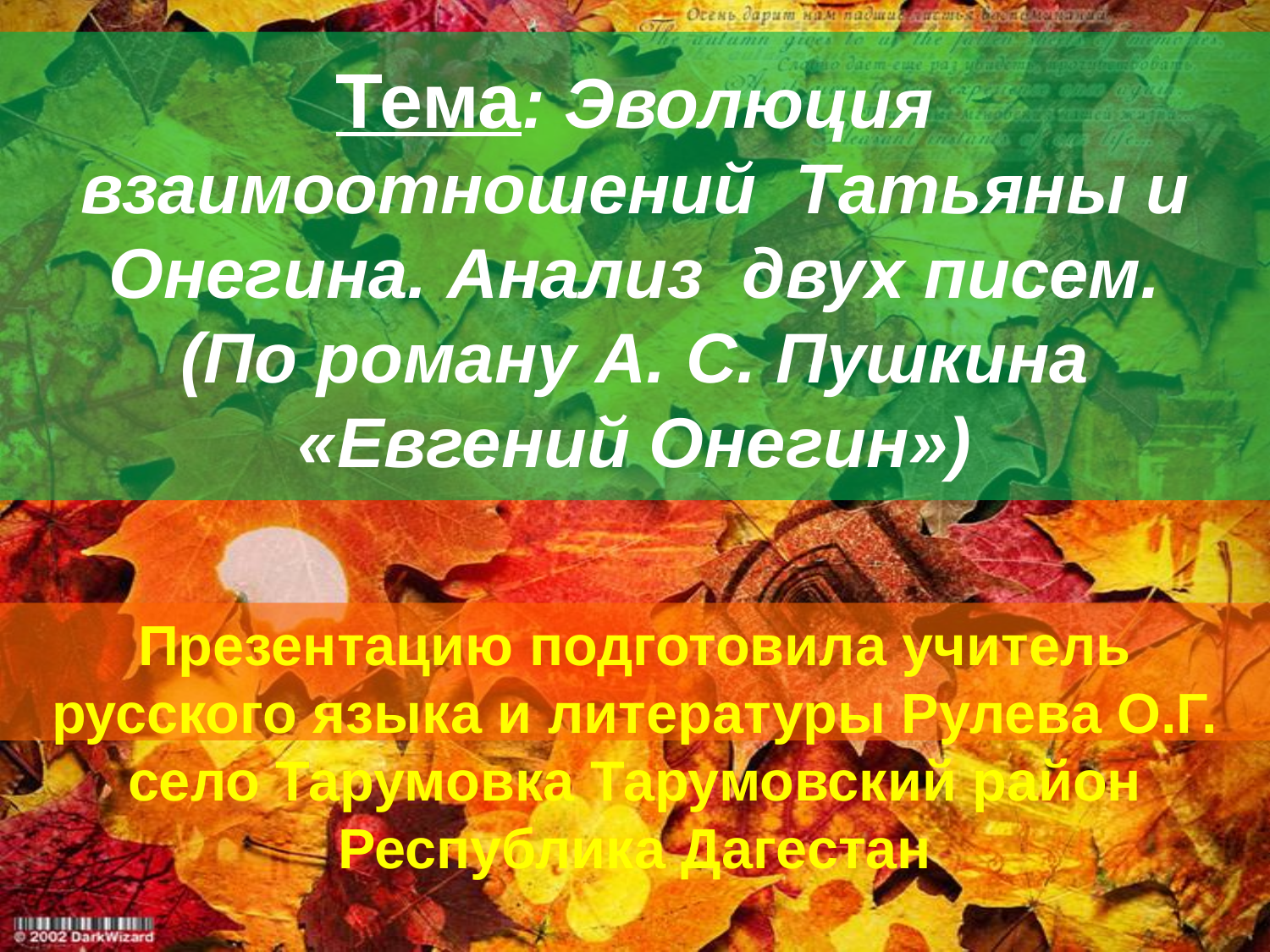

# Тема: Эволюция взаимоотношений  Татьяны и Онегина. Анализ  двух писем. (По роману А. С. Пушкина «Евгений Онегин»)
Презентацию подготовила учитель русского языка и литературы Рулева О.Г. село Тарумовка Тарумовский район Республика Дагестан